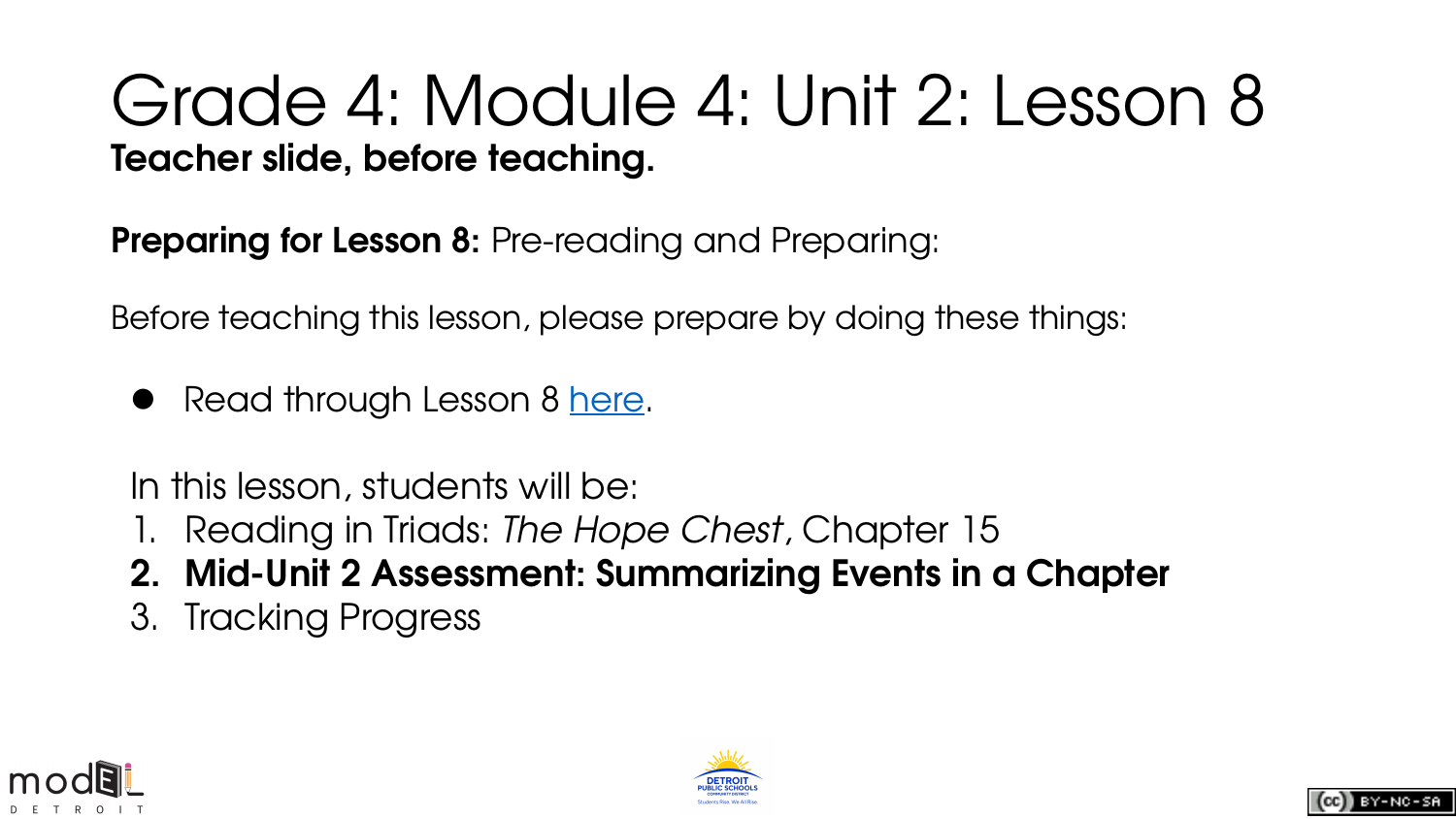

# Grade 4: Module 4: Unit 2: Lesson 8
Teacher slide, before teaching.
Preparing for Lesson 8: Pre-reading and Preparing:

Before teaching this lesson, please prepare by doing these things:
Read through Lesson 8 here.

In this lesson, students will be:
Reading in Triads: The Hope Chest, Chapter 15
Mid-Unit 2 Assessment: Summarizing Events in a Chapter
Tracking Progress